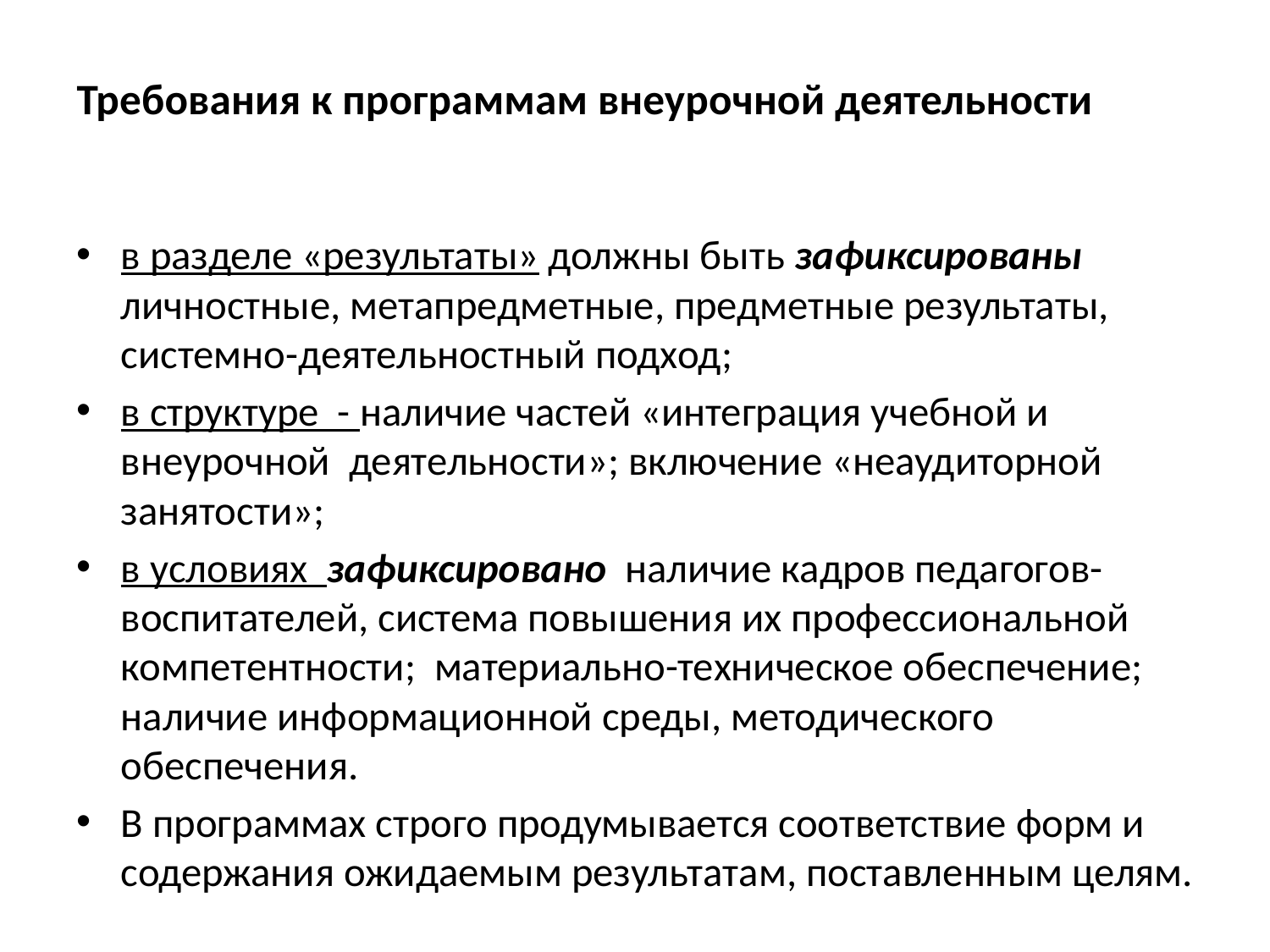

# Требования к программам внеурочной деятельности
в разделе «результаты» должны быть зафиксированы личностные, метапредметные, предметные результаты, системно-деятельностный подход;
в структуре  - наличие частей «интеграция учебной и внеурочной  деятельности»; включение «неаудиторной занятости»;
в условиях  зафиксировано  наличие кадров педагогов-воспитателей, система повышения их профессиональной компетентности;  материально-техническое обеспечение; наличие информационной среды, методического обеспечения.
В программах строго продумывается соответствие форм и содержания ожидаемым результатам, поставленным целям.